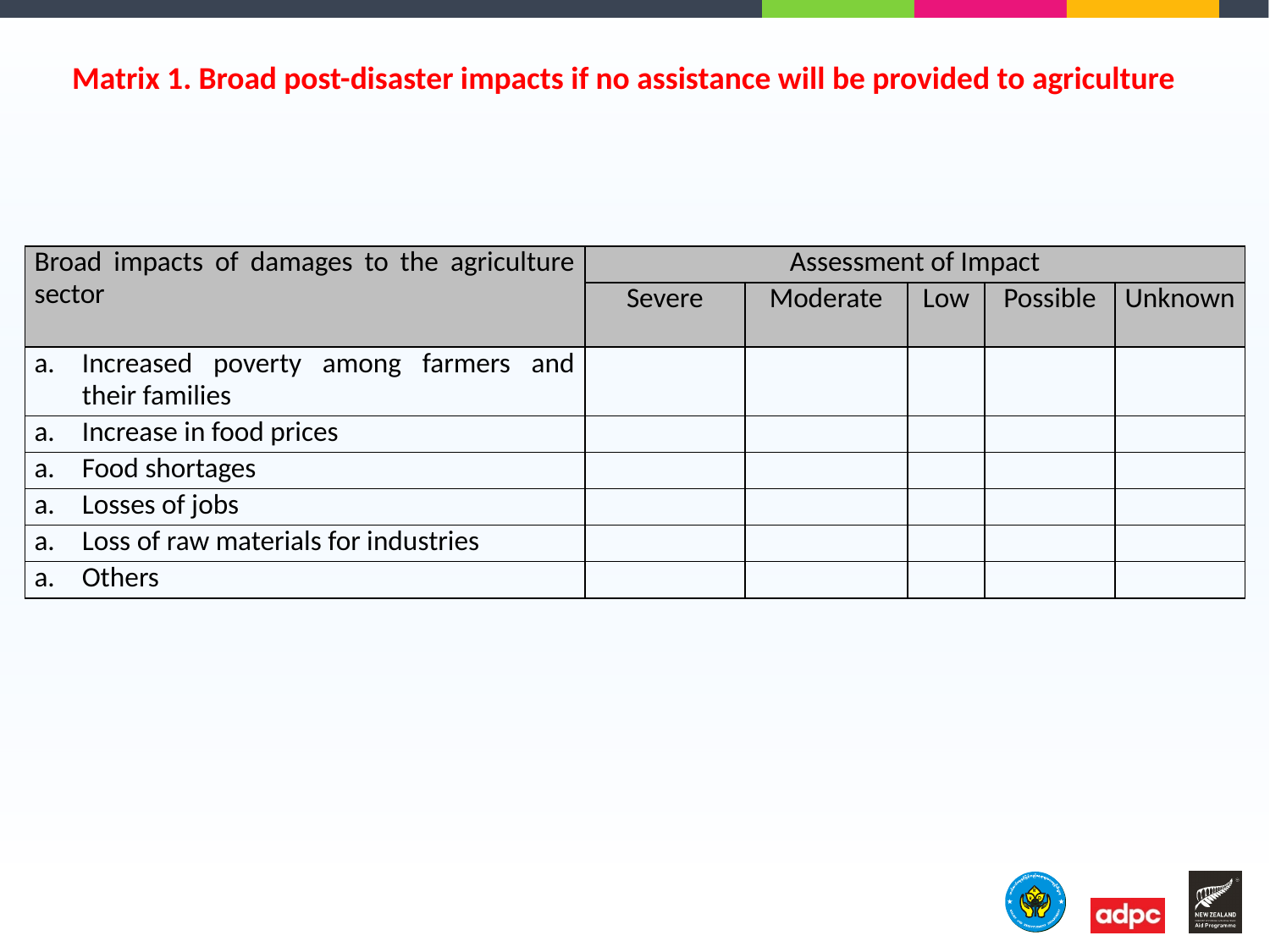

Matrix 1. Broad post-disaster impacts if no assistance will be provided to agriculture
| Broad impacts of damages to the agriculture sector | Assessment of Impact |  |  |  |  |
| --- | --- | --- | --- | --- | --- |
|  | Severe | Moderate | Low | Possible | Unknown |
| Increased poverty among farmers and their families |  |  |  |  |  |
| Increase in food prices |  |  |  |  |  |
| Food shortages |  |  |  |  |  |
| Losses of jobs |  |  |  |  |  |
| Loss of raw materials for industries |  |  |  |  |  |
| Others |  |  |  |  |  |